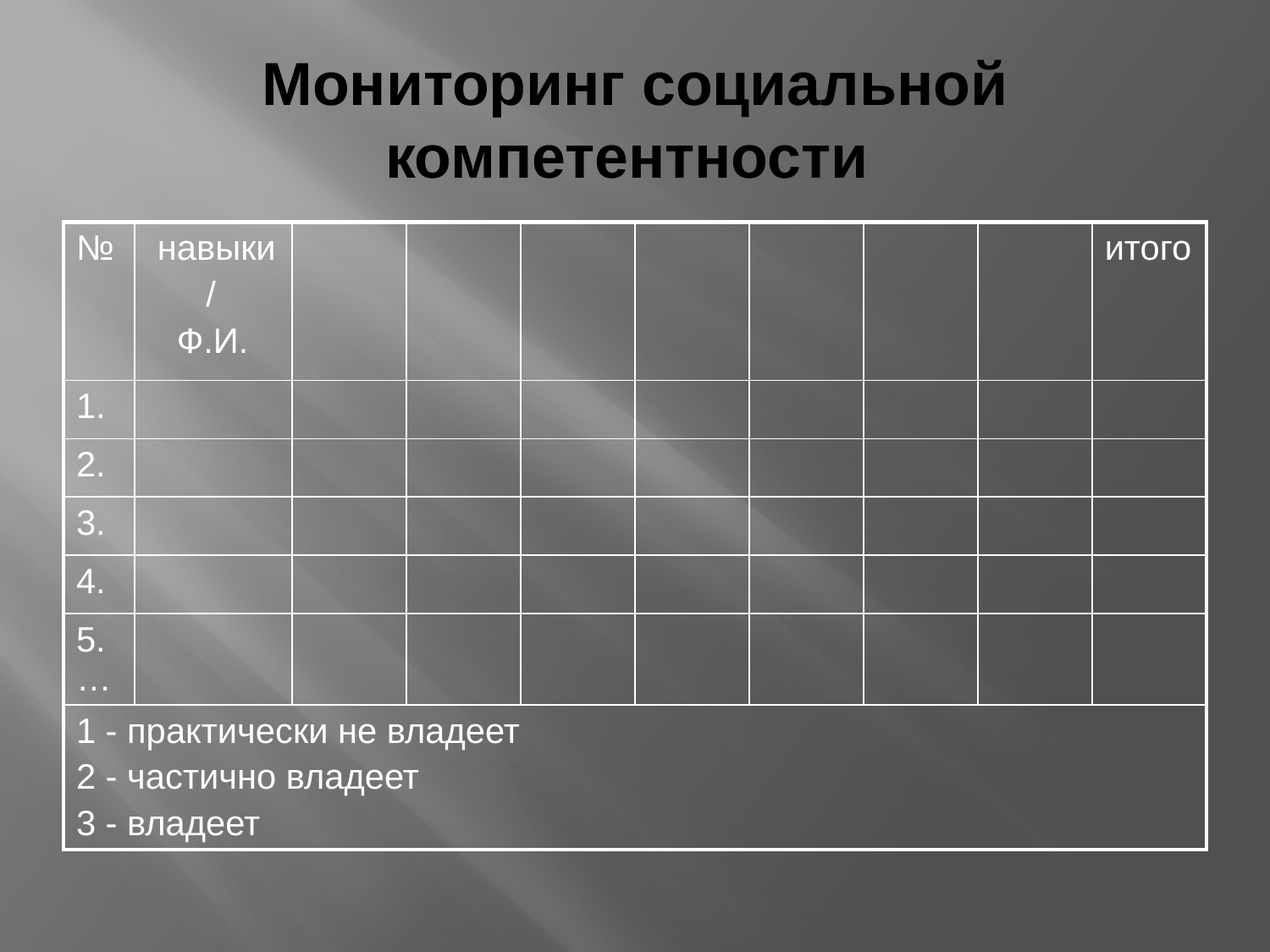

# Мониторинг социальной компетентности
| № | навыки / Ф.И. |  |  |  |  |  |  |  | итого |
| --- | --- | --- | --- | --- | --- | --- | --- | --- | --- |
| 1. |  |  |  |  |  |  |  |  |  |
| 2. |  |  |  |  |  |  |  |  |  |
| 3. |  |  |  |  |  |  |  |  |  |
| 4. |  |  |  |  |  |  |  |  |  |
| 5.… |  |  |  |  |  |  |  |  |  |
| 1 - практически не владеет 2 - частично владеет 3 - владеет |  |  |  |  |  |  |  |  |  |